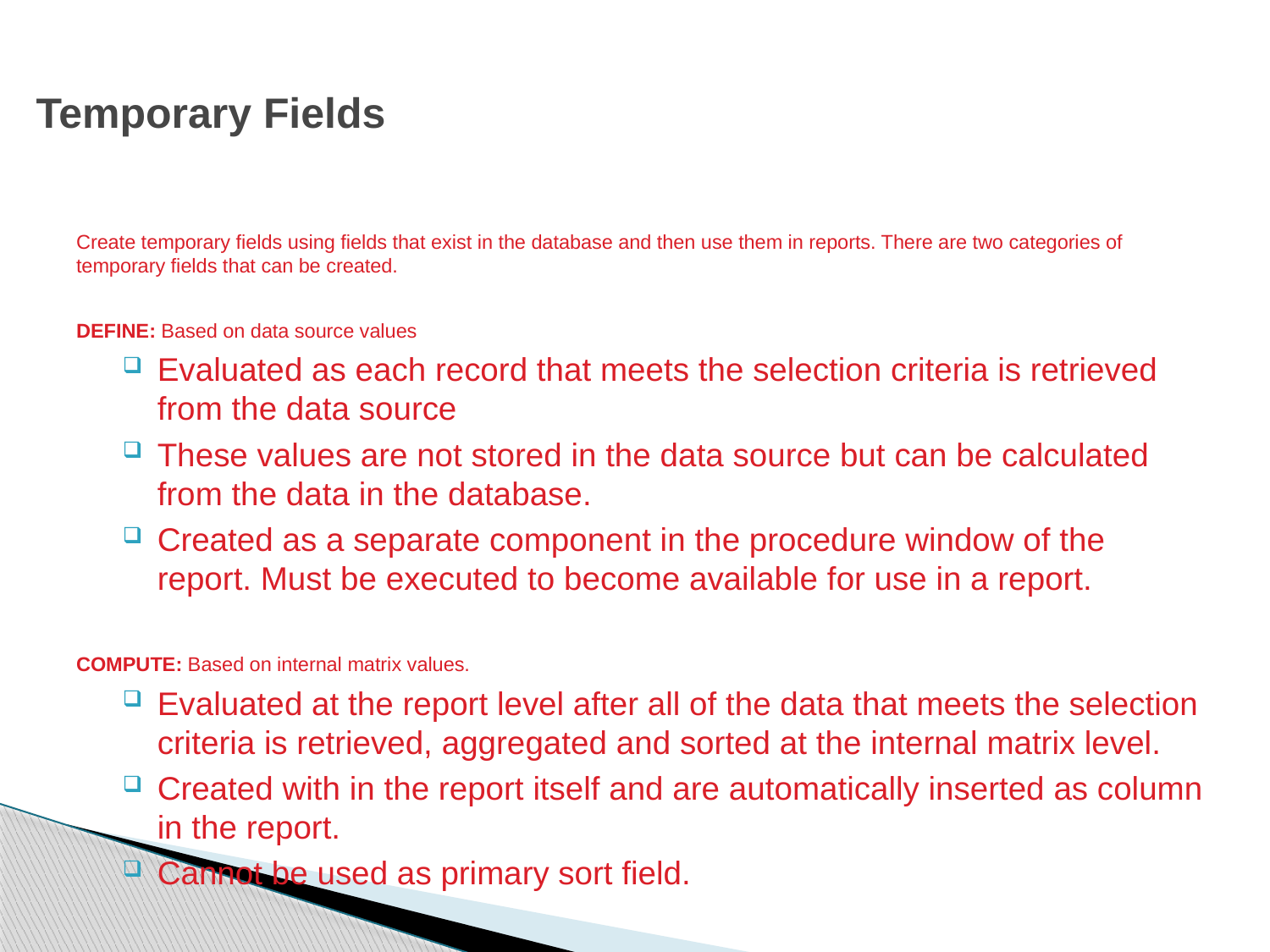

# Temporary Fields
Create temporary fields using fields that exist in the database and then use them in reports. There are two categories of temporary fields that can be created.

DEFINE: Based on data source values
Evaluated as each record that meets the selection criteria is retrieved from the data source
These values are not stored in the data source but can be calculated from the data in the database.
Created as a separate component in the procedure window of the report. Must be executed to become available for use in a report.

COMPUTE: Based on internal matrix values.
Evaluated at the report level after all of the data that meets the selection criteria is retrieved, aggregated and sorted at the internal matrix level.
Created with in the report itself and are automatically inserted as column in the report.
Cannot be used as primary sort field.
51